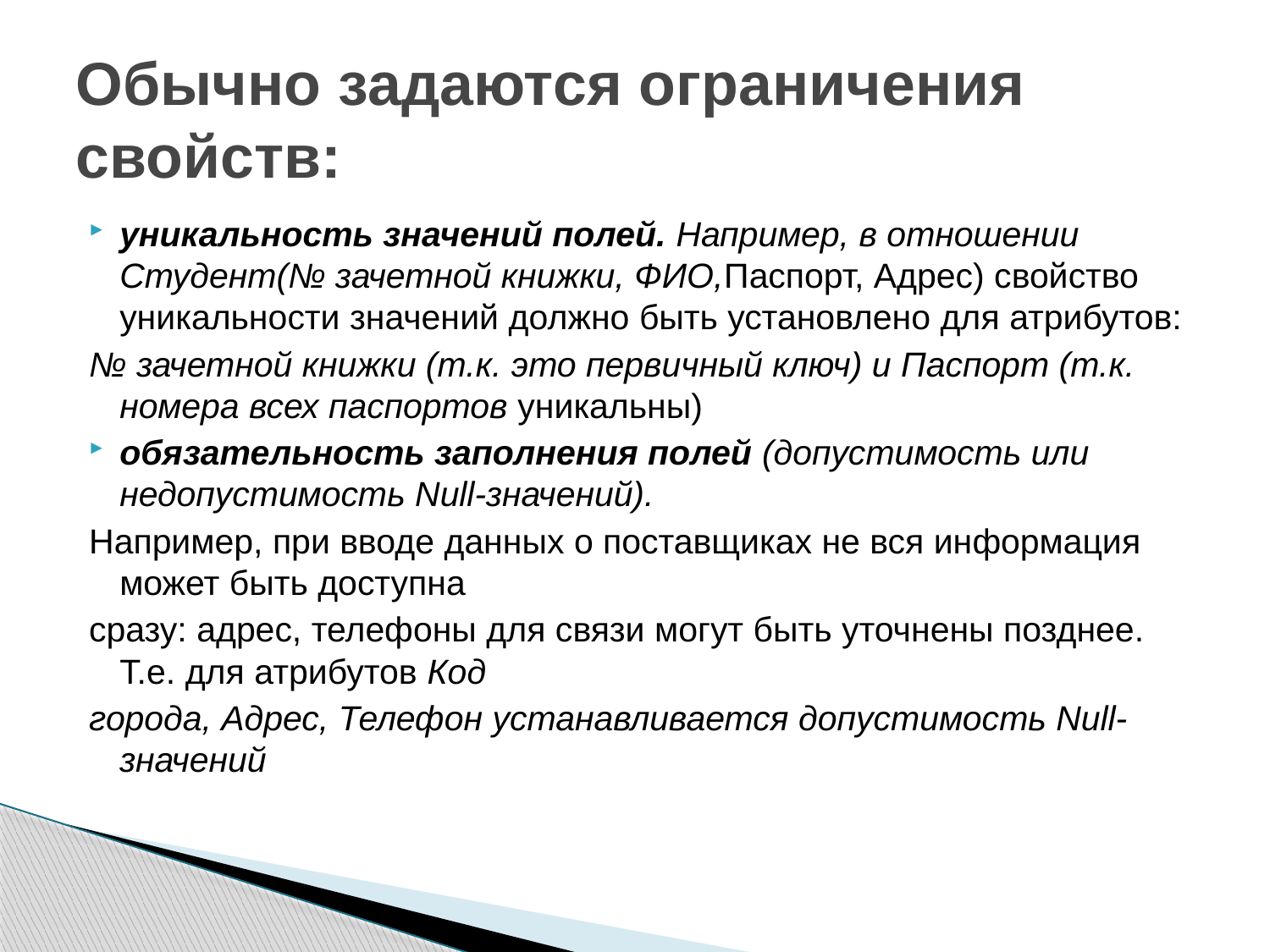

# Обычно задаются ограничения свойств:
уникальность значений полей. Например, в отношении Студент(№ зачетной книжки, ФИО,Паспорт, Адрес) свойство уникальности значений должно быть установлено для атрибутов:
№ зачетной книжки (т.к. это первичный ключ) и Паспорт (т.к. номера всех паспортов уникальны)
обязательность заполнения полей (допустимость или недопустимость Null-значений).
Например, при вводе данных о поставщиках не вся информация может быть доступна
сразу: адрес, телефоны для связи могут быть уточнены позднее. Т.е. для атрибутов Код
города, Адрес, Телефон устанавливается допустимость Null-значений